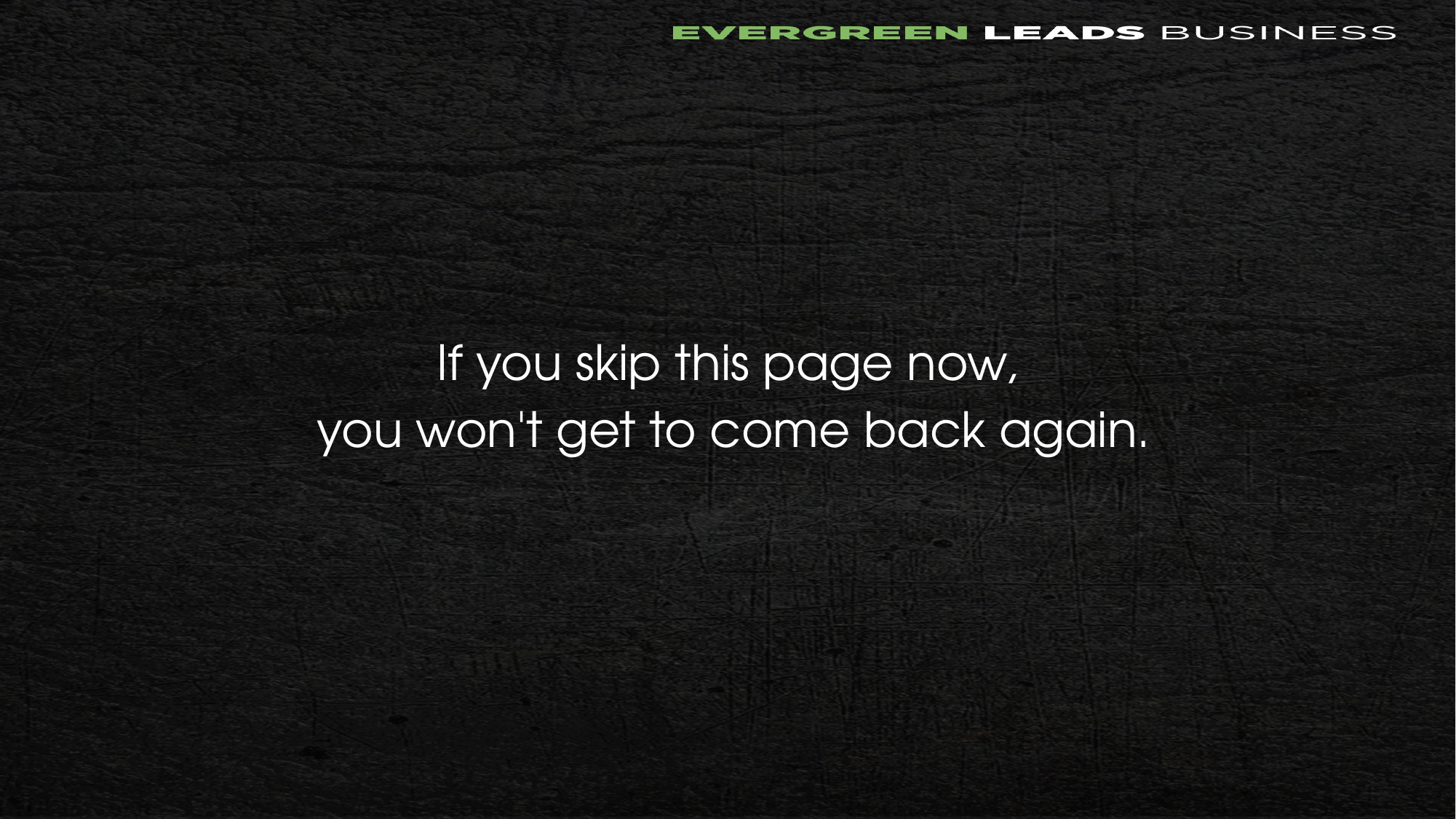

If you skip this page now,
 you won't get to come back again.